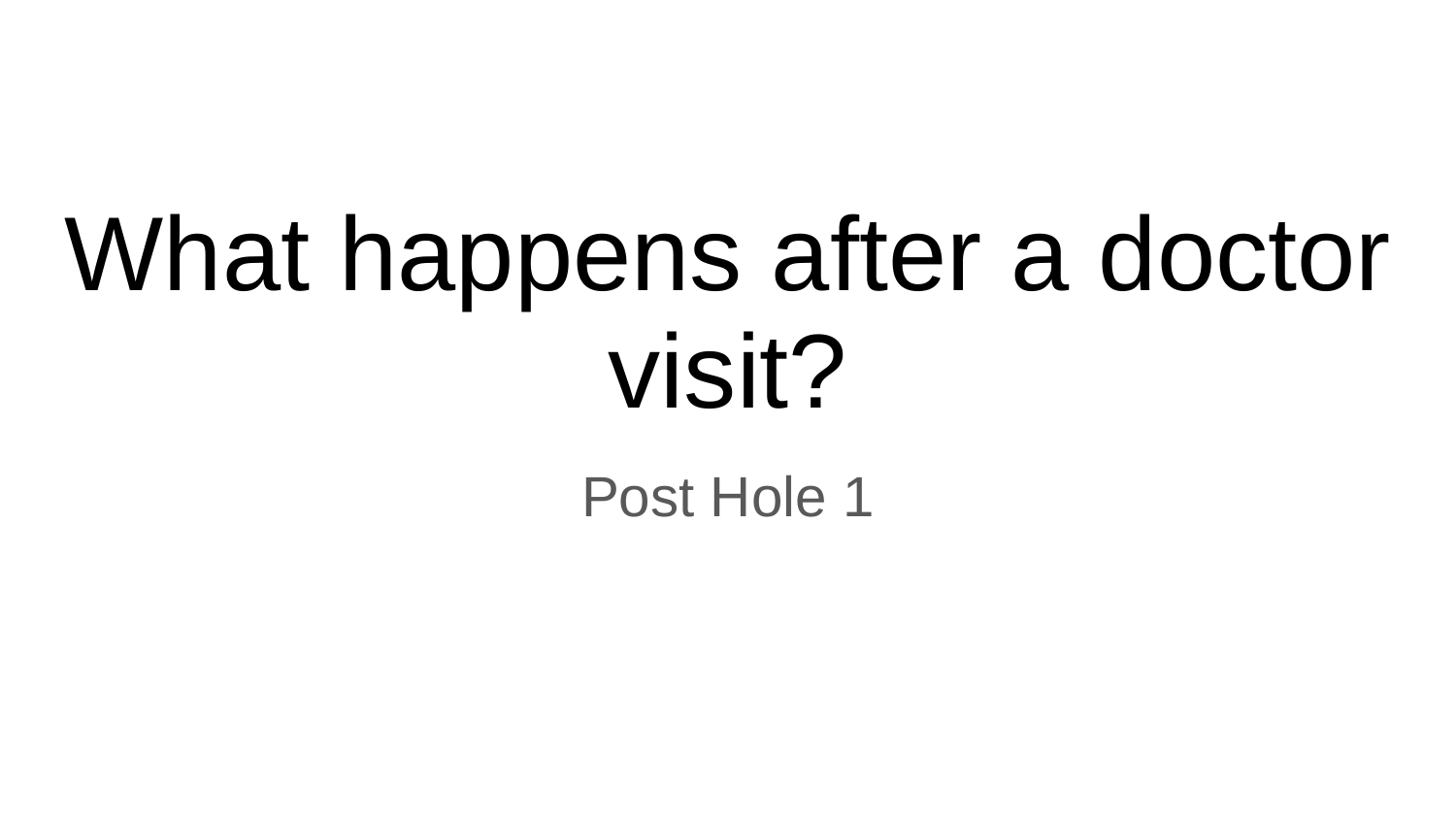

# What happens after a doctor visit?
Post Hole 1